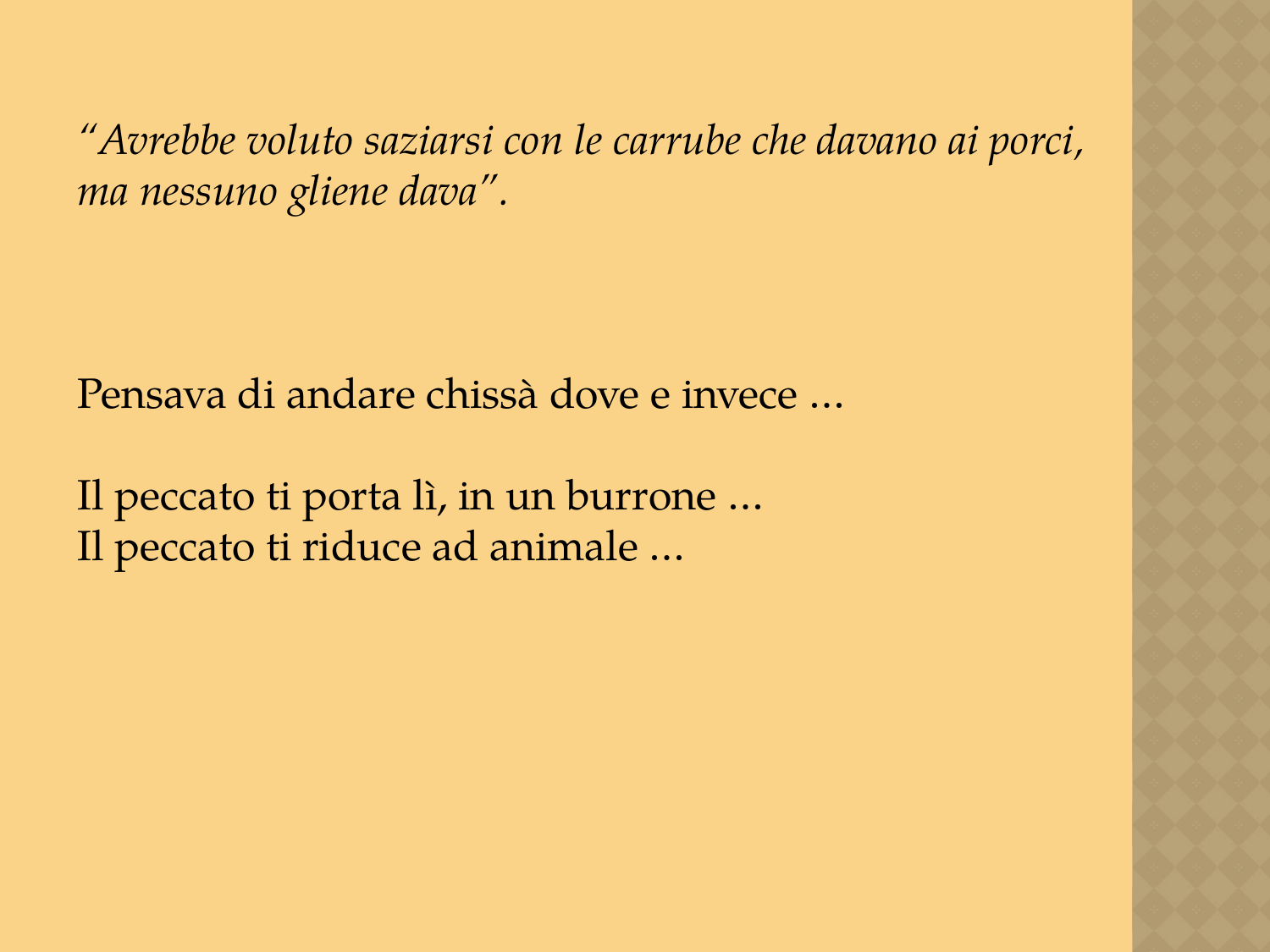

“Avrebbe voluto saziarsi con le carrube che davano ai porci,
ma nessuno gliene dava”.

Pensava di andare chissà dove e invece …

Il peccato ti porta lì, in un burrone …
Il peccato ti riduce ad animale …